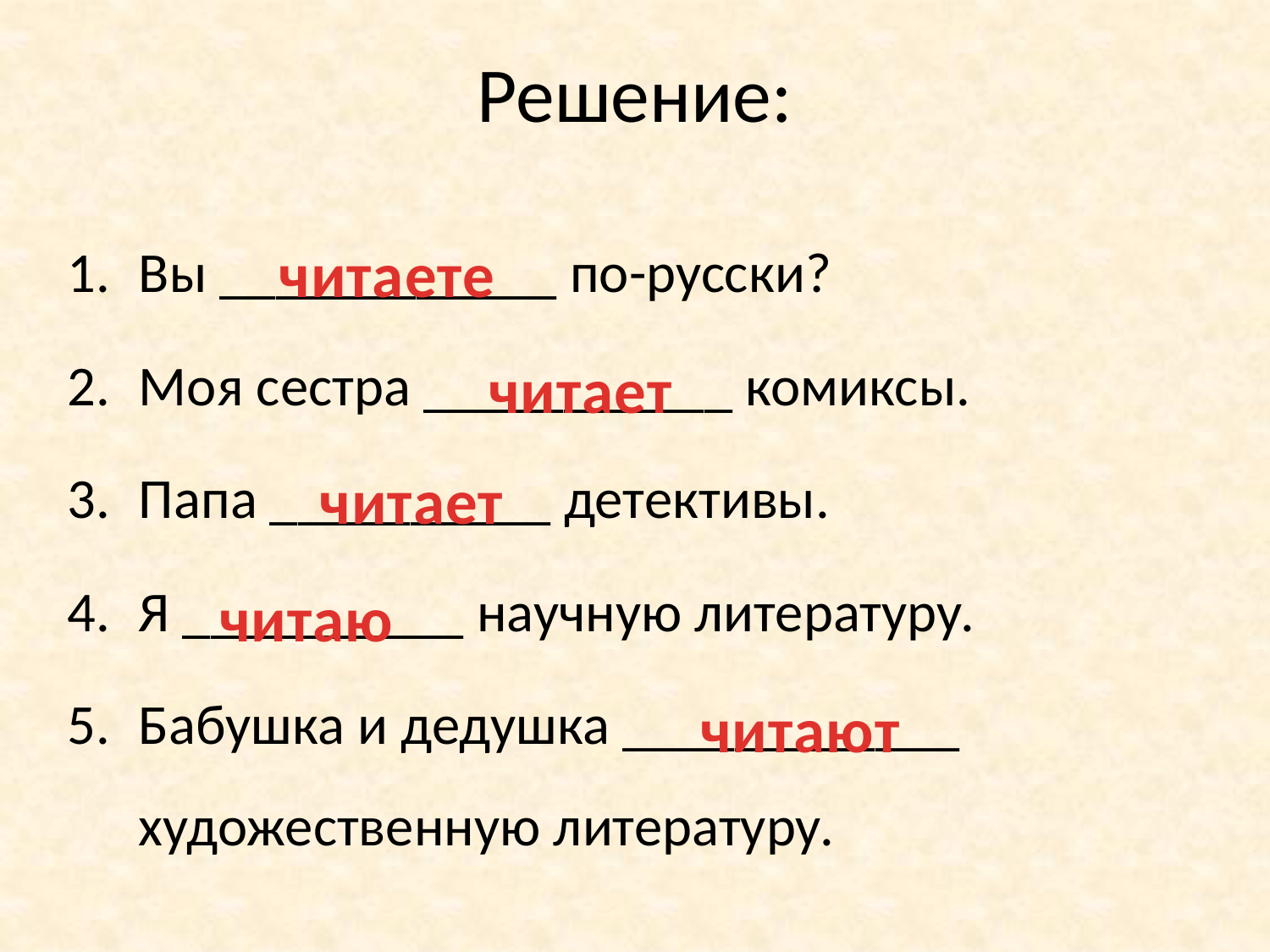

Решение:
читаете
Вы ____________ по-русски?
Моя сестра ___________ комиксы.
Папа __________ детективы.
Я __________ научную литературу.
Бабушка и дедушка ____________ художественную литературу.

читает
читает
читаю
читают